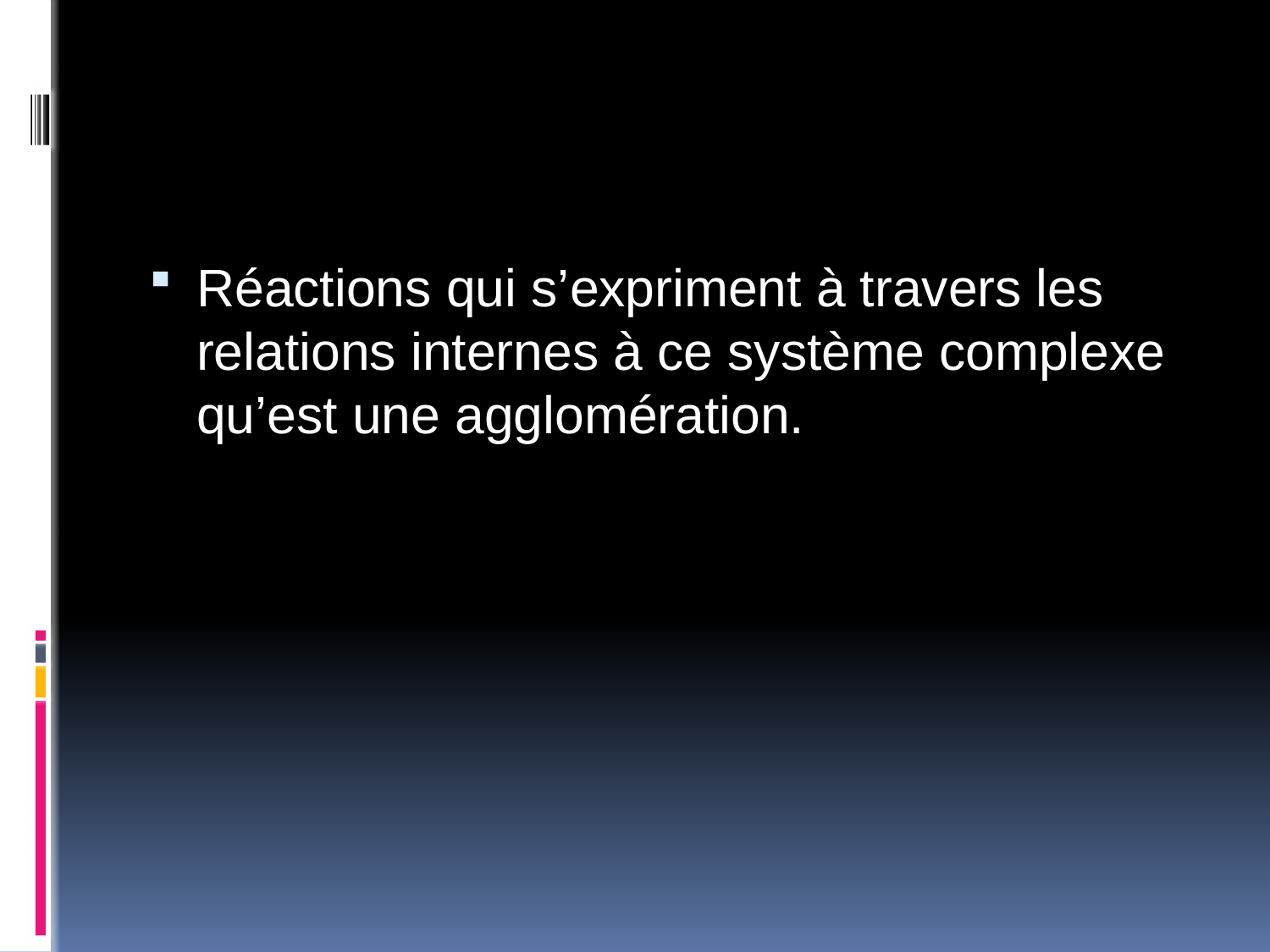

#
Réactions qui s’expriment à travers les relations internes à ce système complexe qu’est une agglomération.